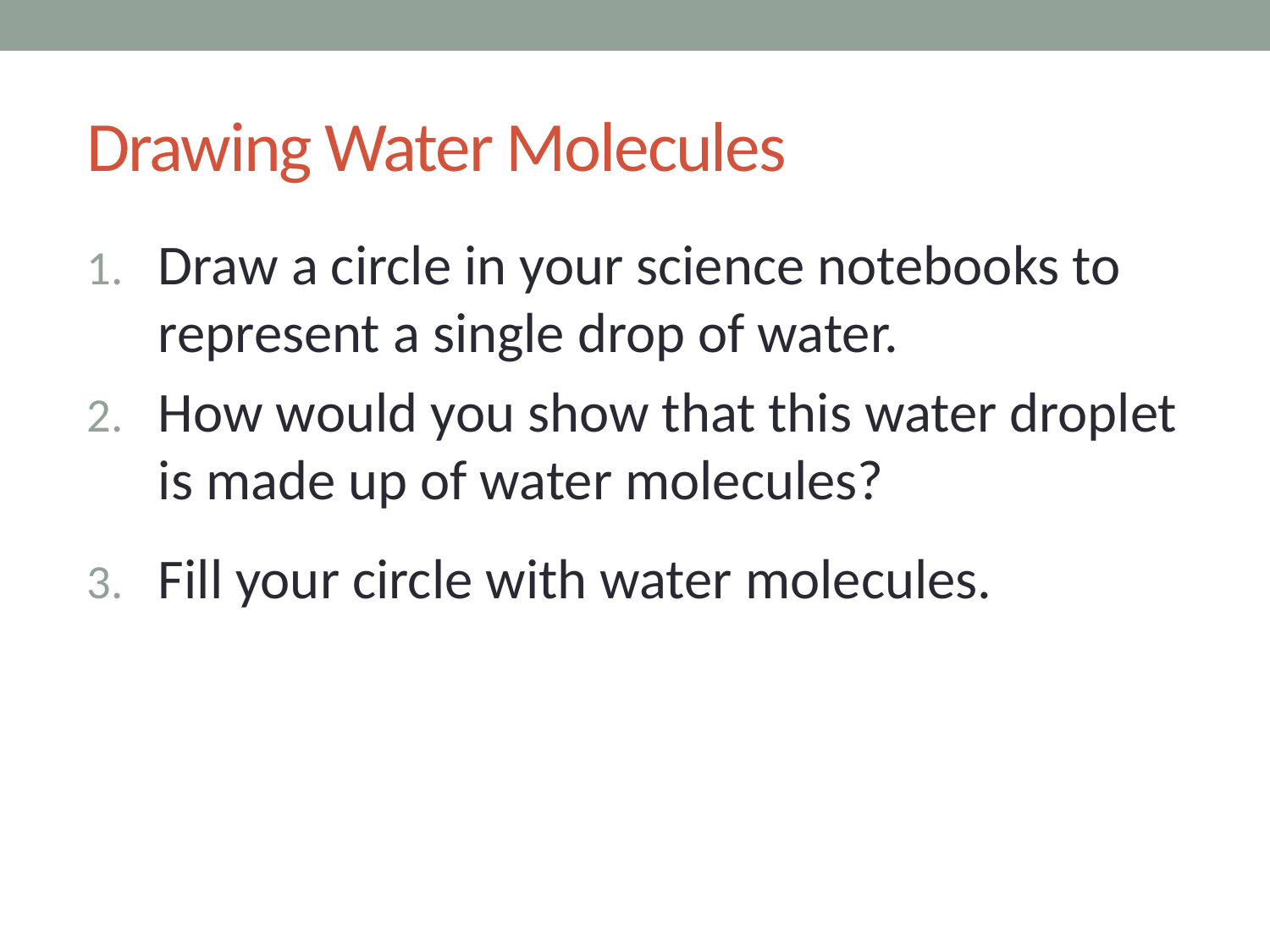

# Drawing Water Molecules
Draw a circle in your science notebooks to represent a single drop of water.
How would you show that this water droplet is made up of water molecules?
Fill your circle with water molecules.